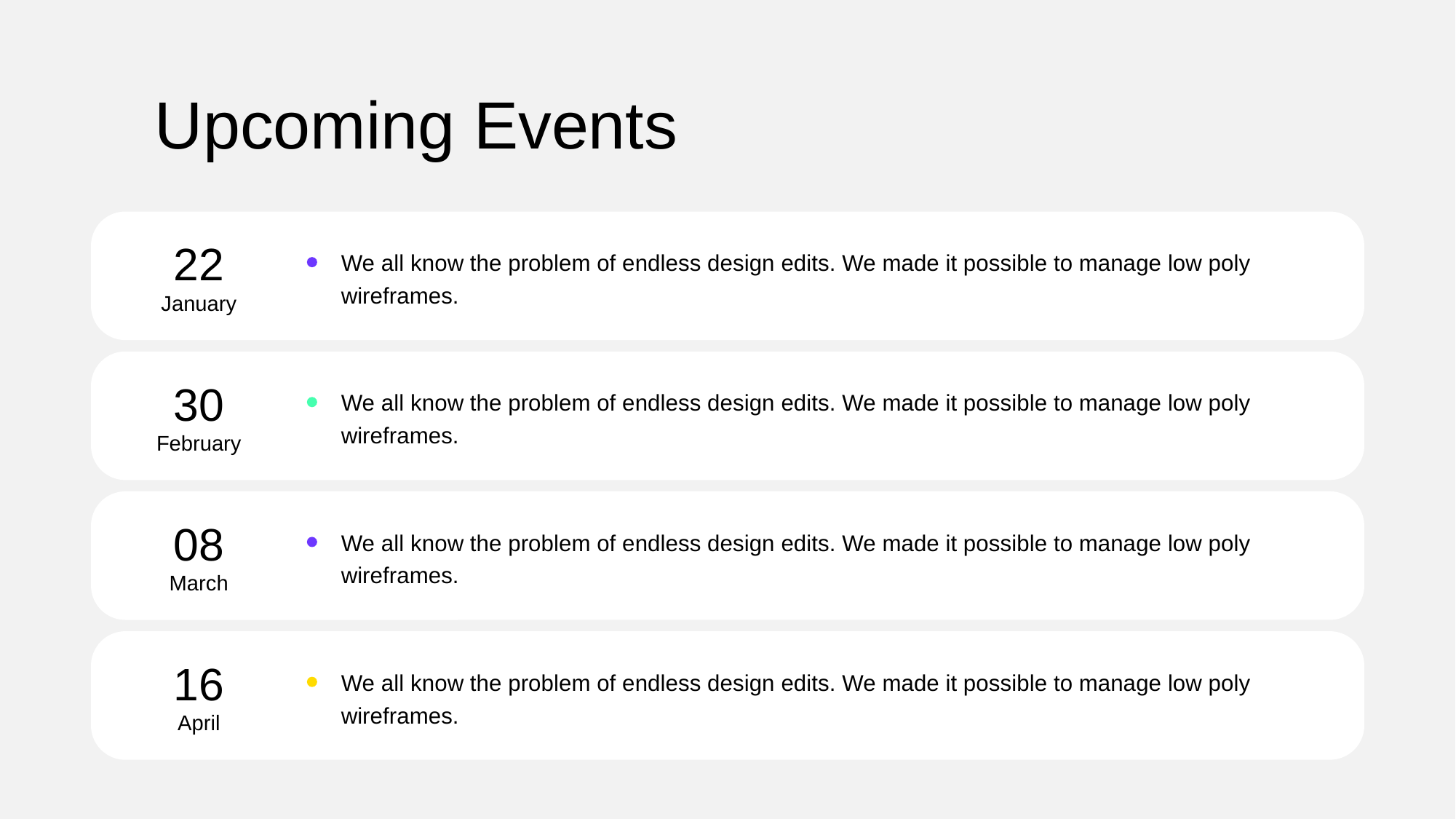

# Upcoming Events
We all know the problem of endless design edits. We made it possible to manage low poly wireframes.
22
January

We all know the problem of endless design edits. We made it possible to manage low poly wireframes.
30
February

We all know the problem of endless design edits. We made it possible to manage low poly wireframes.
08
March

We all know the problem of endless design edits. We made it possible to manage low poly wireframes.
16
April